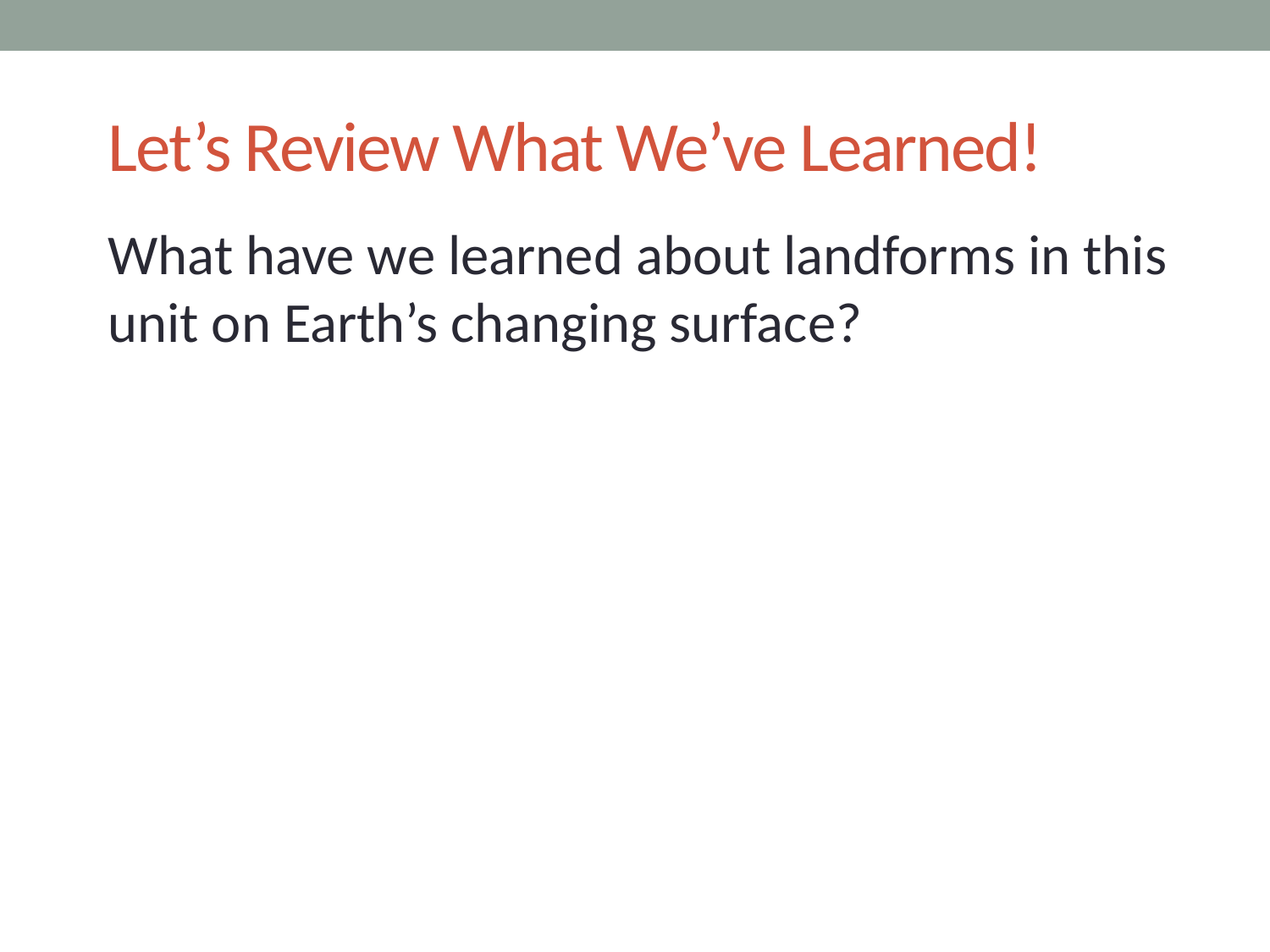

# Let’s Review What We’ve Learned!
What have we learned about landforms in this unit on Earth’s changing surface?